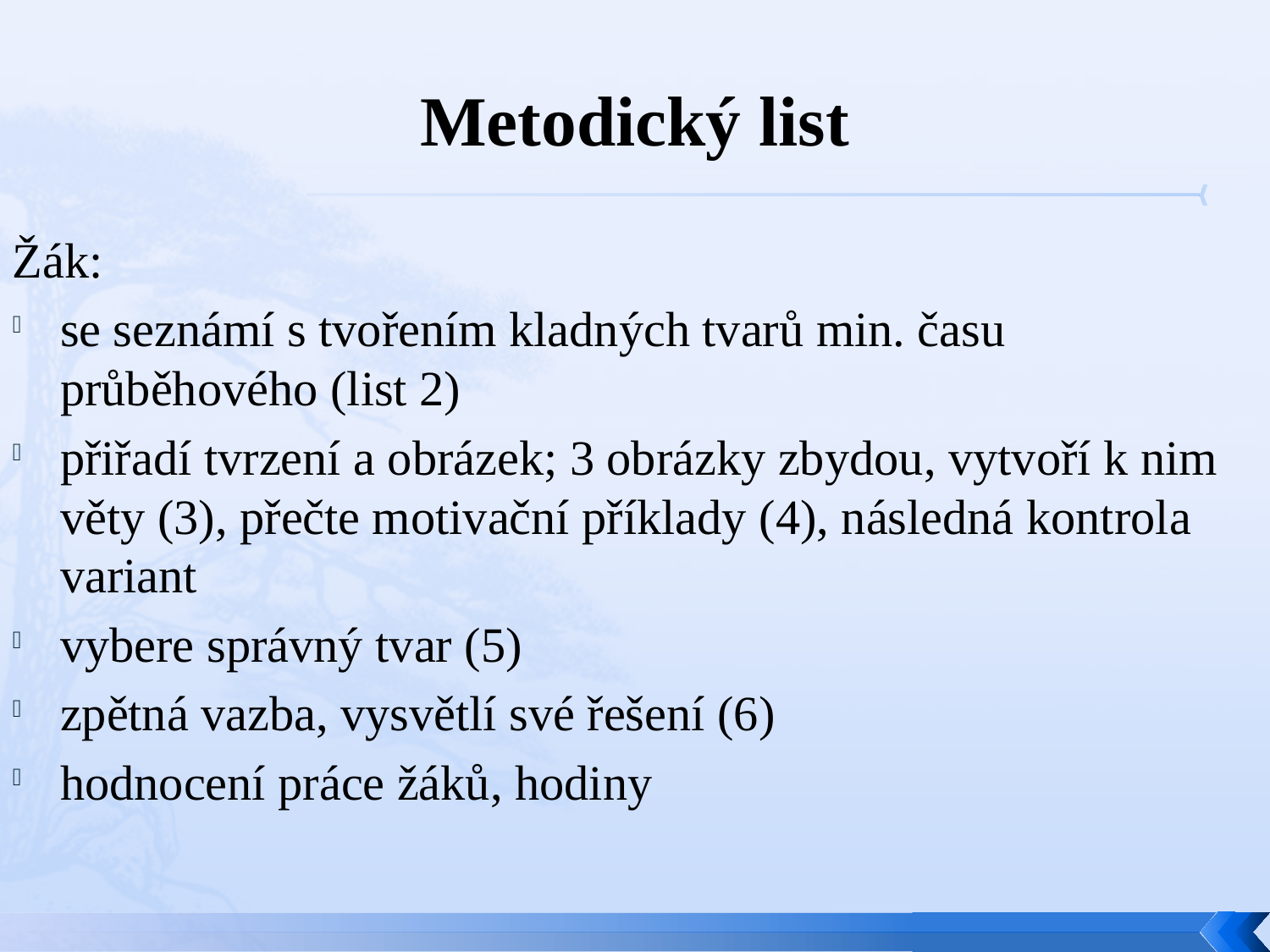

# Metodický list
Žák:
se seznámí s tvořením kladných tvarů min. času průběhového (list 2)
přiřadí tvrzení a obrázek; 3 obrázky zbydou, vytvoří k nim věty (3), přečte motivační příklady (4), následná kontrola variant
vybere správný tvar (5)
zpětná vazba, vysvětlí své řešení (6)
hodnocení práce žáků, hodiny